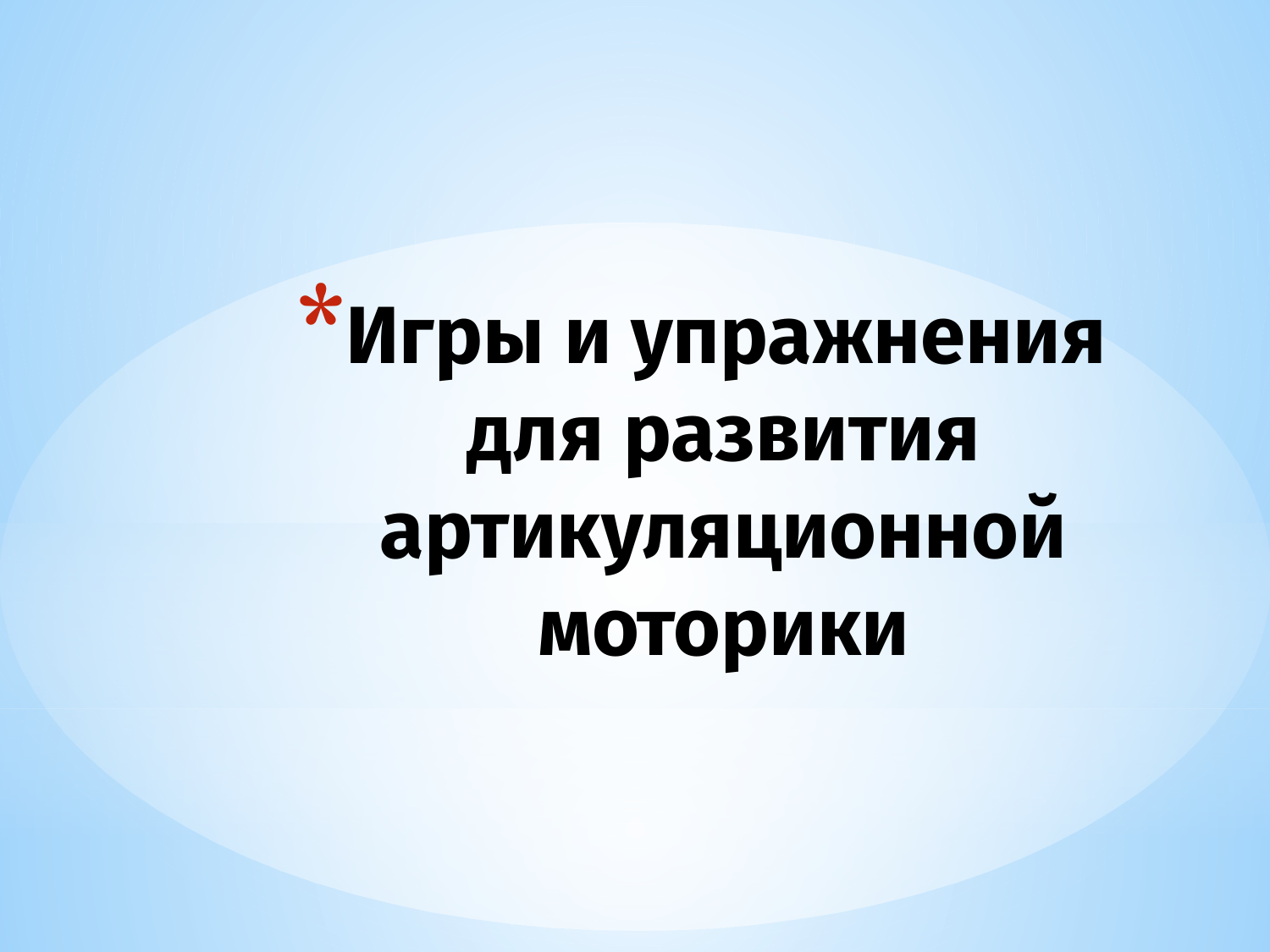

# Игры и упражнения для развития артикуляционной моторики